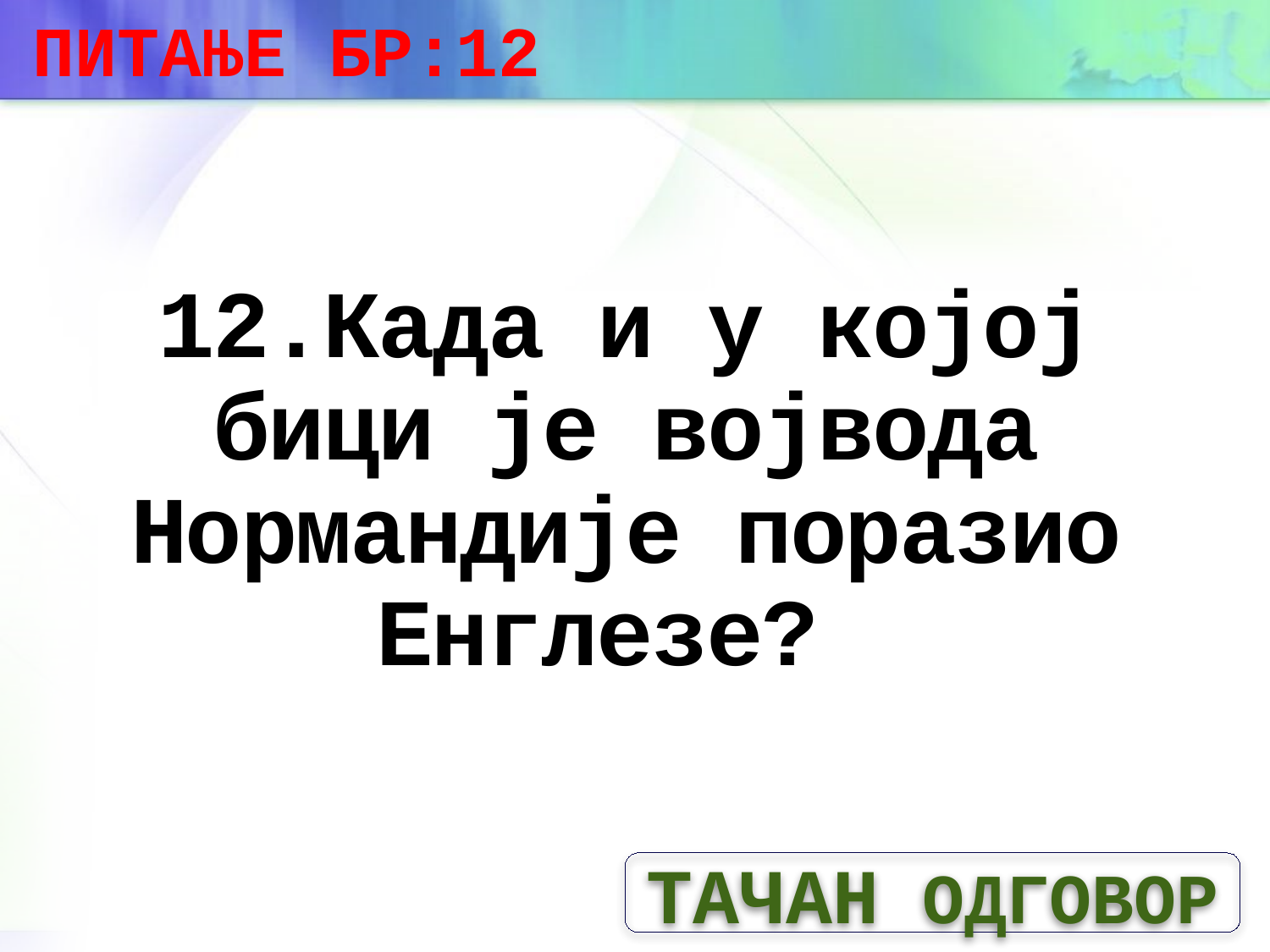

ПИТАЊЕ БР:12
# 12.Када и у којој бици је војвода Нормандије поразио Енглезе?
ТАЧАН ОДГОВОР